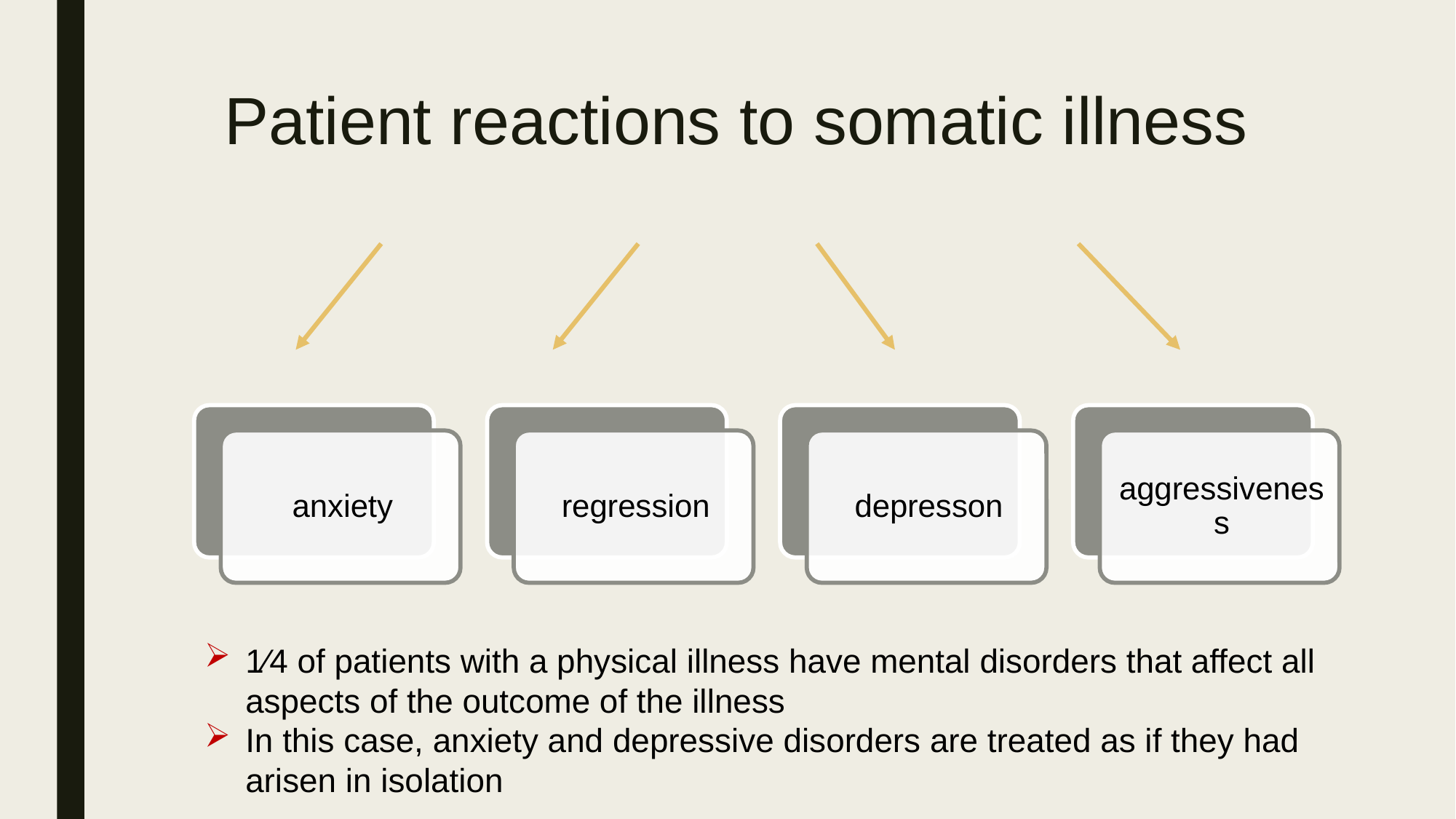

# Patient reactions to somatic illness
anxiety
regression
depresson
aggressiveness
1⁄4 of patients with a physical illness have mental disorders that affect all aspects of the outcome of the illness
In this case, anxiety and depressive disorders are treated as if they had arisen in isolation